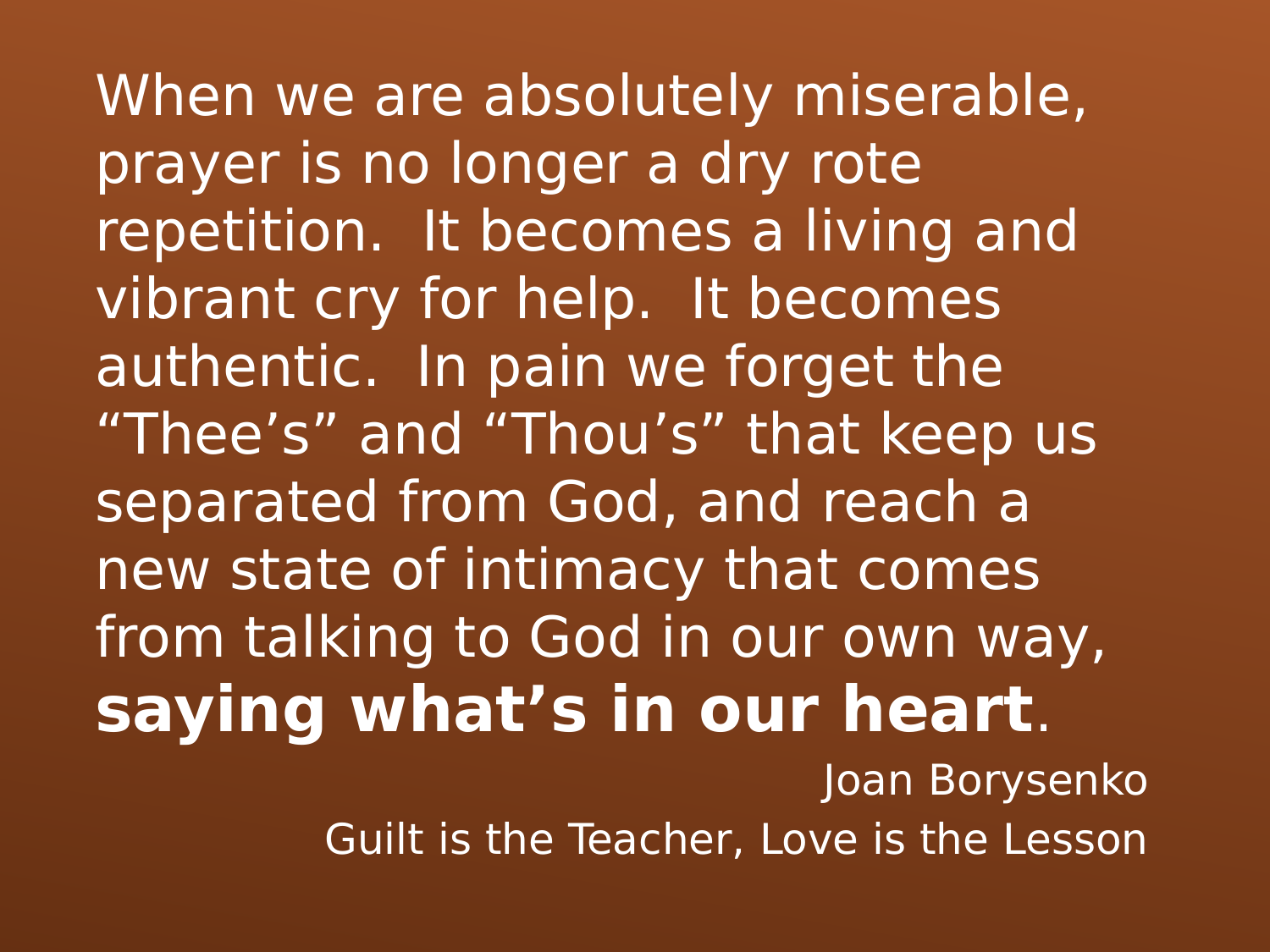

When we are absolutely miserable, prayer is no longer a dry rote repetition.  It becomes a living and vibrant cry for help.  It becomes authentic.  In pain we forget the “Thee’s” and “Thou’s” that keep us separated from God, and reach a new state of intimacy that comes from talking to God in our own way, saying what’s in our heart.
Joan Borysenko
Guilt is the Teacher, Love is the Lesson